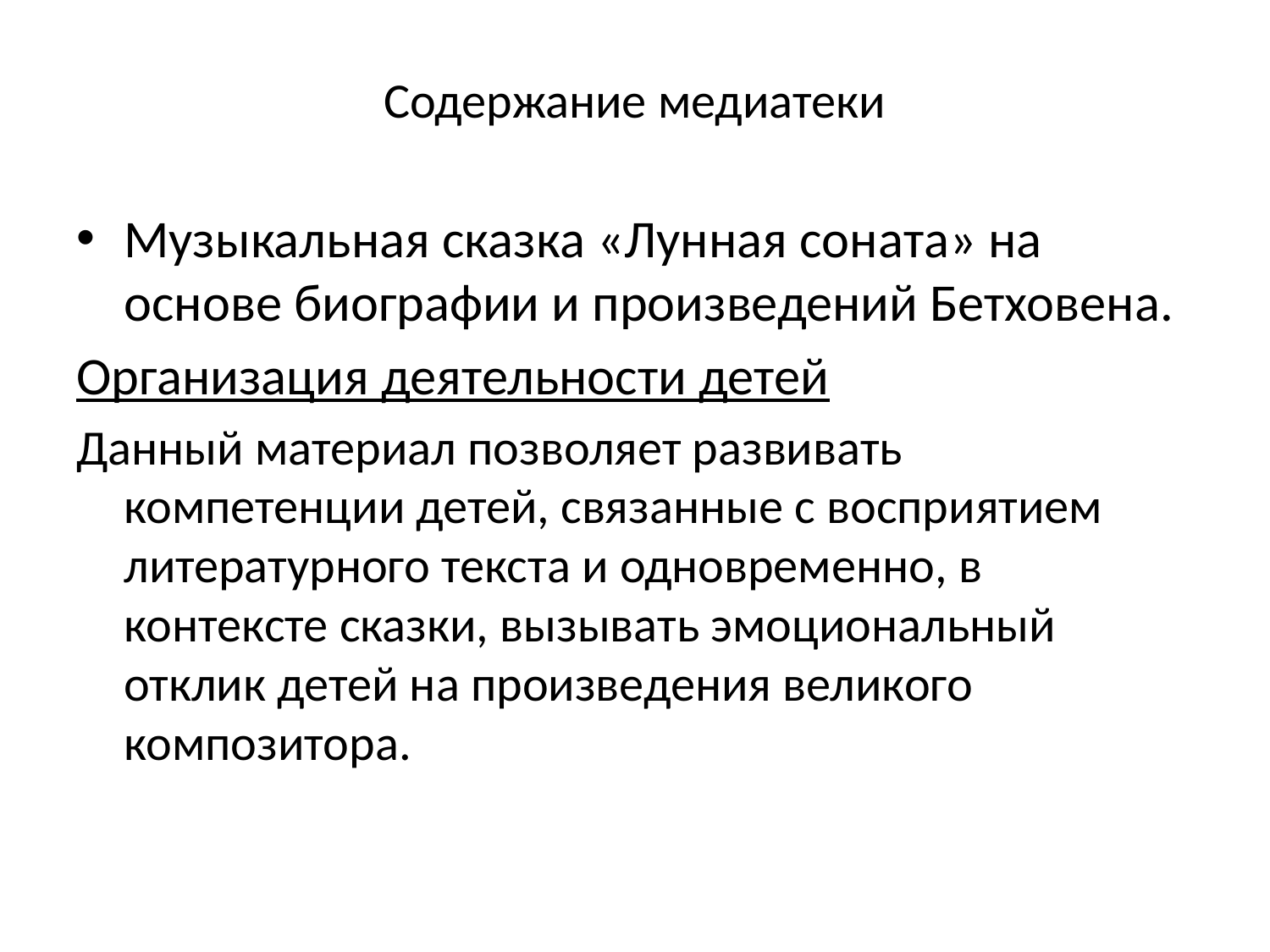

# Содержание медиатеки
Музыкальная сказка «Лунная соната» на основе биографии и произведений Бетховена.
Организация деятельности детей
Данный материал позволяет развивать компетенции детей, связанные с восприятием литературного текста и одновременно, в контексте сказки, вызывать эмоциональный отклик детей на произведения великого композитора.